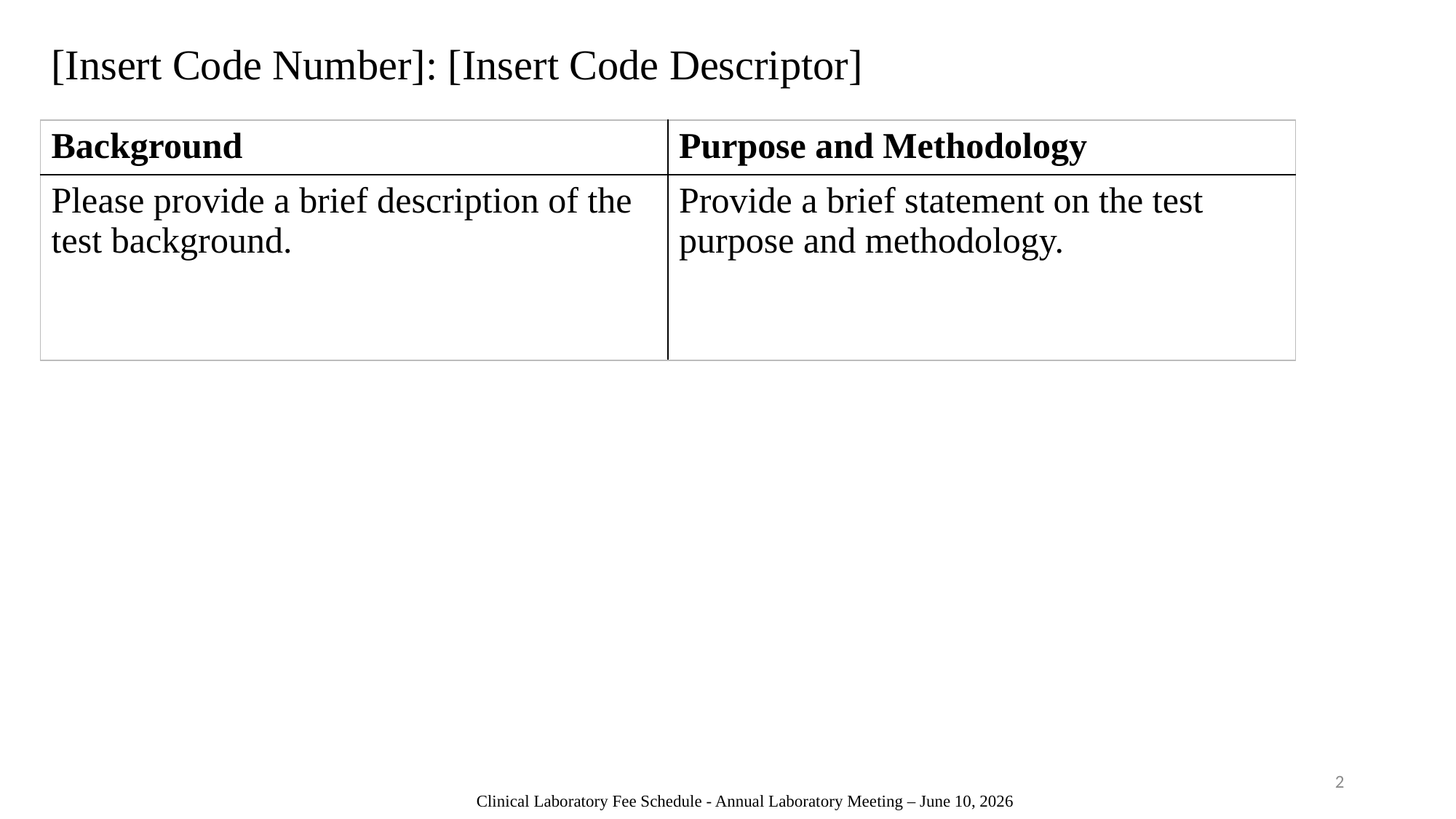

[Insert Code Number]: [Insert Code Descriptor]
| Background | Purpose and Methodology |
| --- | --- |
| Please provide a brief description of the test background. | Provide a brief statement on the test purpose and methodology. |
2
Clinical Laboratory Fee Schedule - Annual Laboratory Meeting – June 10, 2026